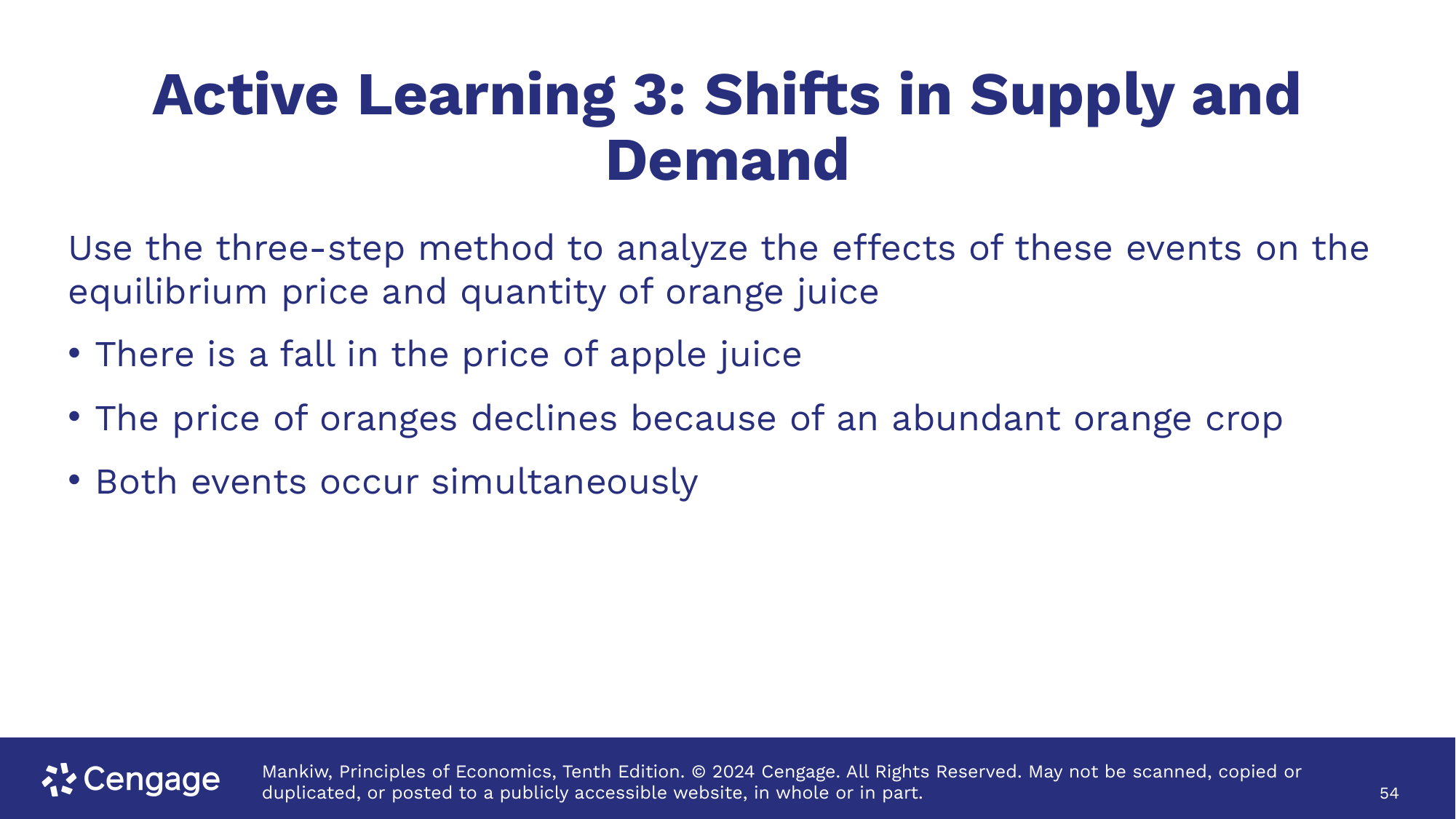

# Active Learning 3: Shifts in Supply and Demand
Use the three-step method to analyze the effects of these events on the equilibrium price and quantity of orange juice
There is a fall in the price of apple juice
The price of oranges declines because of an abundant orange crop
Both events occur simultaneously